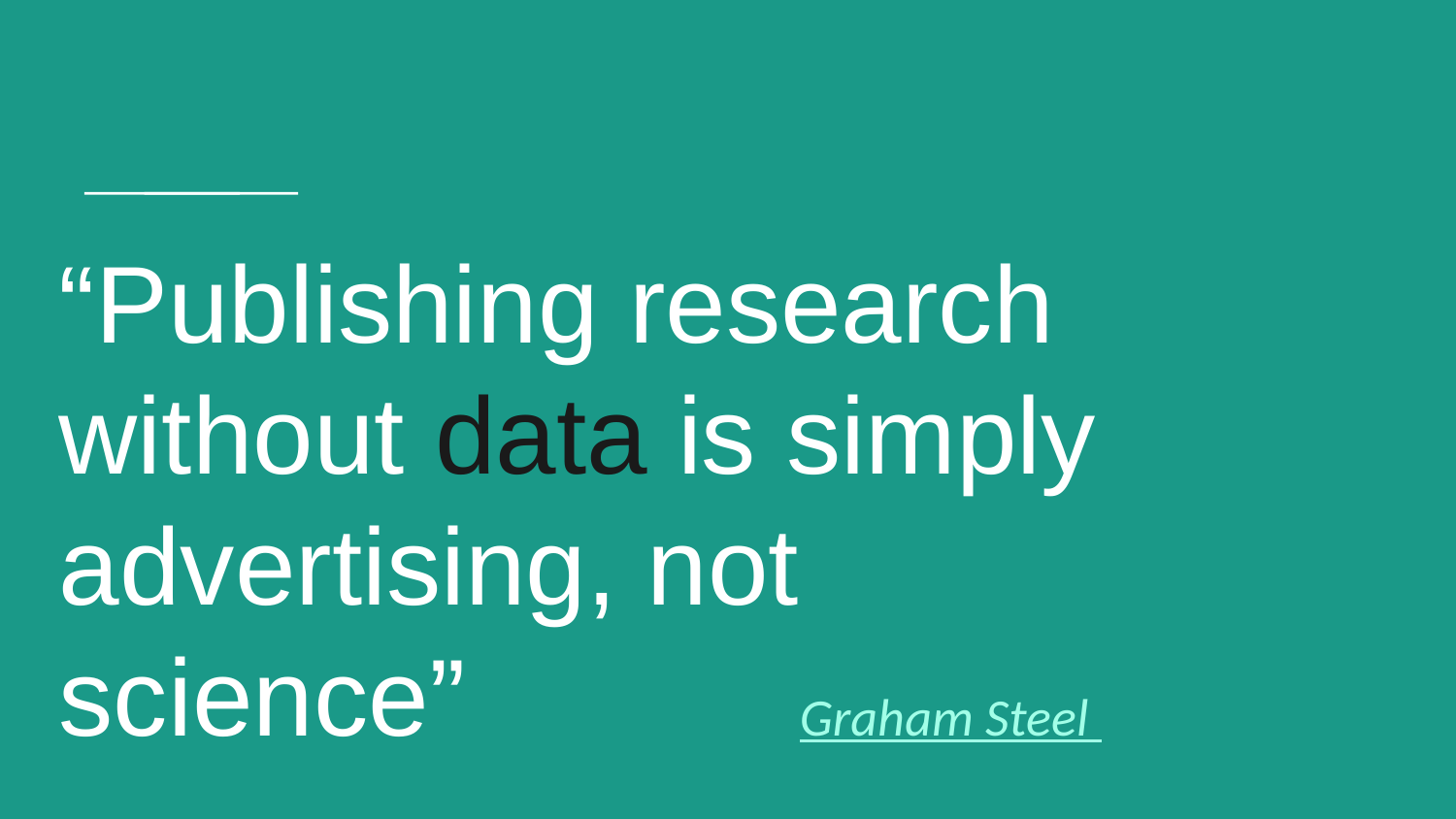

“Publishing research without data is simply advertising, not science”                         Graham Steel